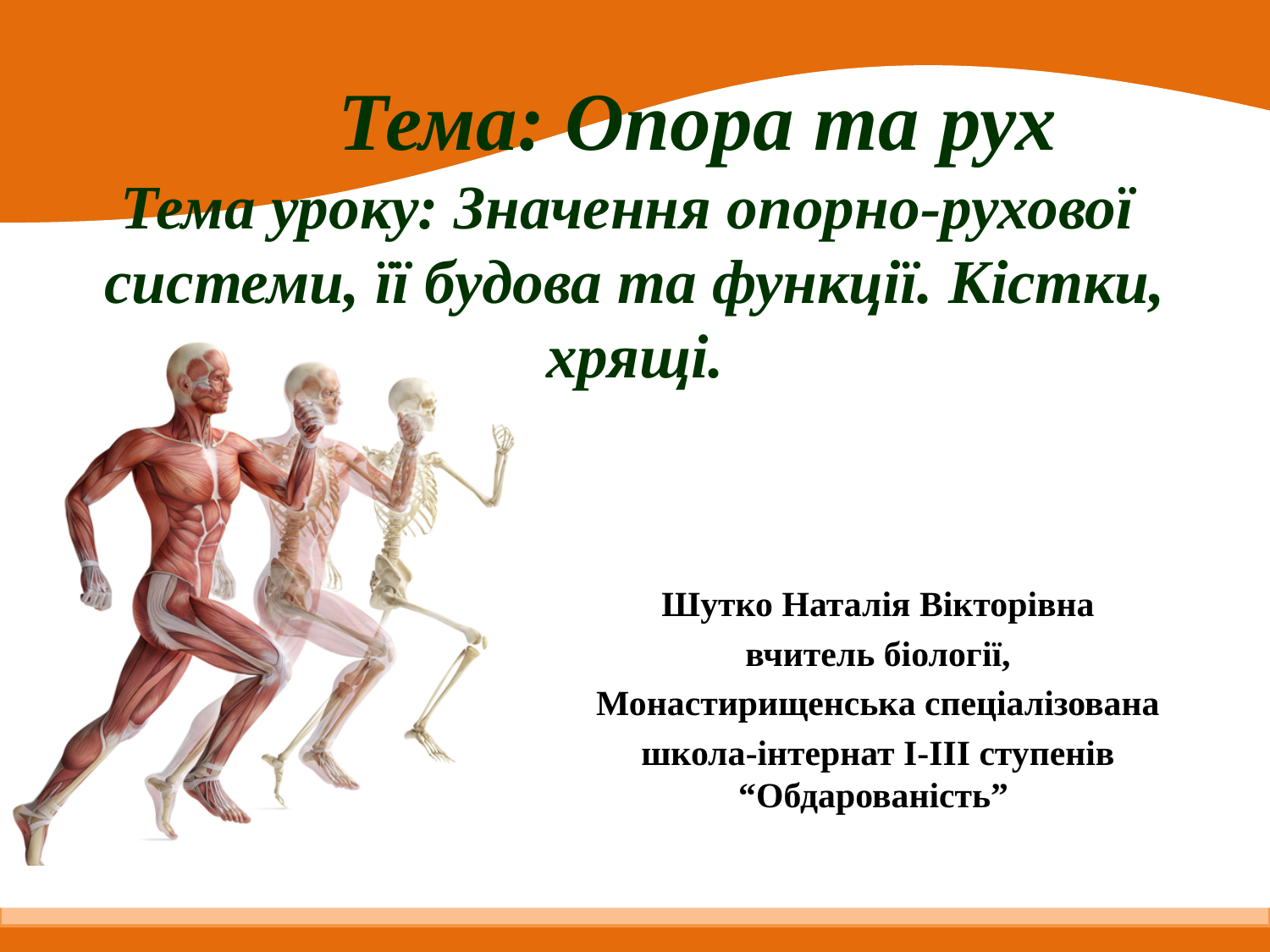

# Тема: Опора та рух Тема уроку: Значення опорно-рухової  системи, її будова та функції. Кістки, хрящі.
Шутко Наталія Вікторівна
вчитель біології,
Монастирищенська спеціалізована
школа-інтернат І-ІІІ ступенів “Обдарованість”